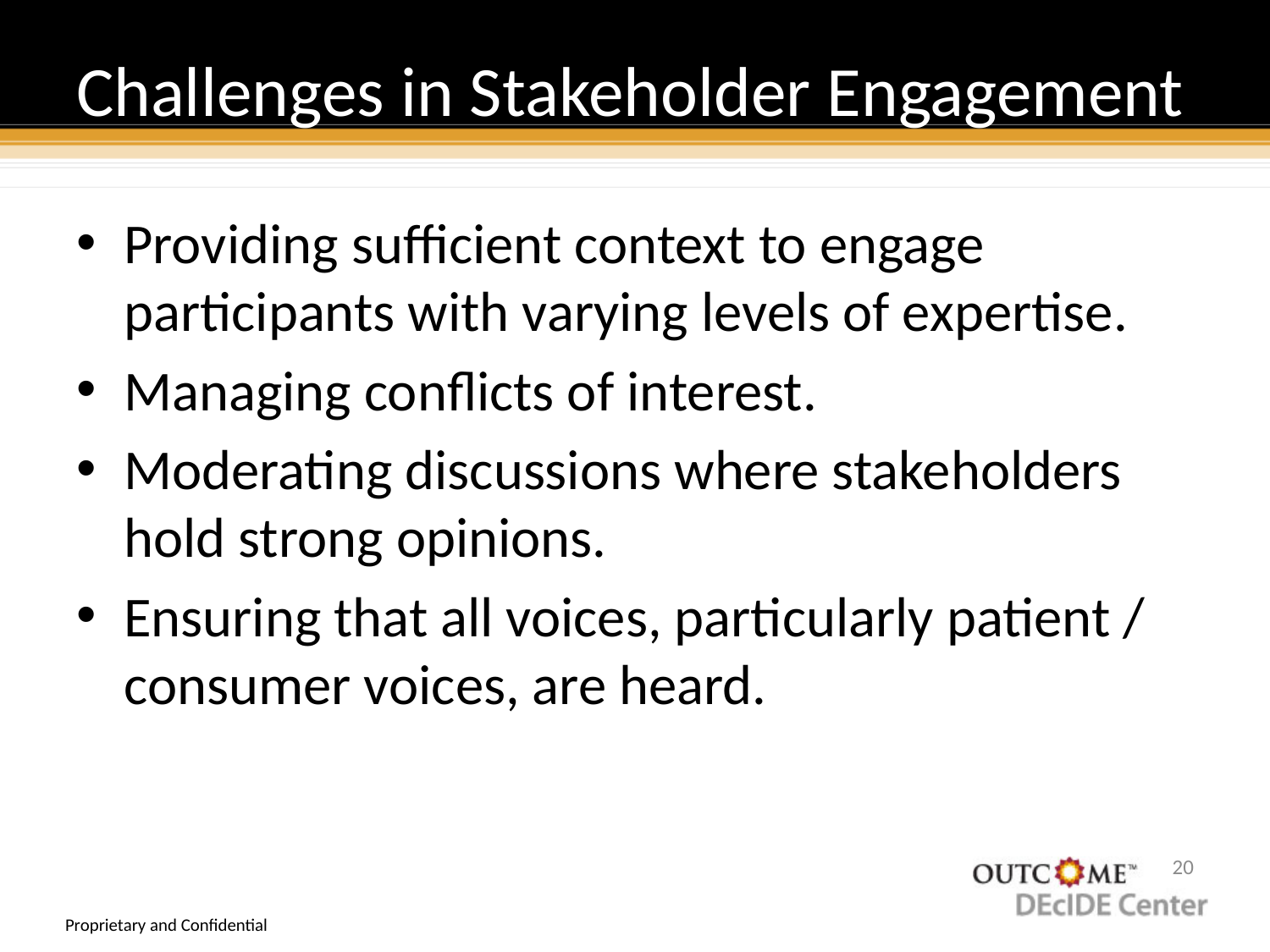

# Challenges in Stakeholder Engagement
Providing sufficient context to engage participants with varying levels of expertise.
Managing conflicts of interest.
Moderating discussions where stakeholders hold strong opinions.
Ensuring that all voices, particularly patient / consumer voices, are heard.
20